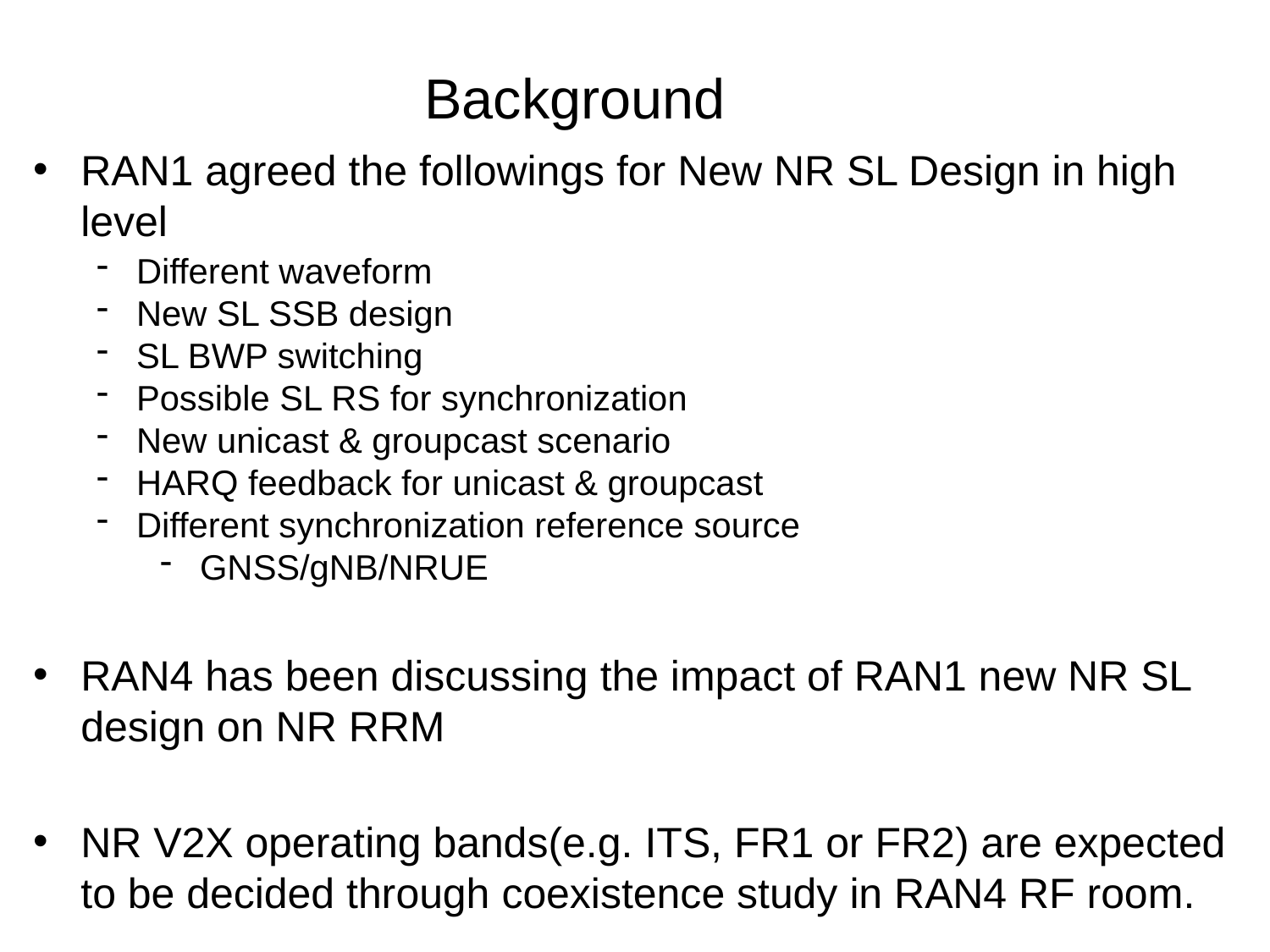

Background

RAN1 agreed the followings for New NR SL Design in high level
Different waveform
New SL SSB design
SL BWP switching
Possible SL RS for synchronization
New unicast & groupcast scenario
HARQ feedback for unicast & groupcast
Different synchronization reference source
GNSS/gNB/NRUE

RAN4 has been discussing the impact of RAN1 new NR SL design on NR RRM

NR V2X operating bands(e.g. ITS, FR1 or FR2) are expected to be decided through coexistence study in RAN4 RF room.